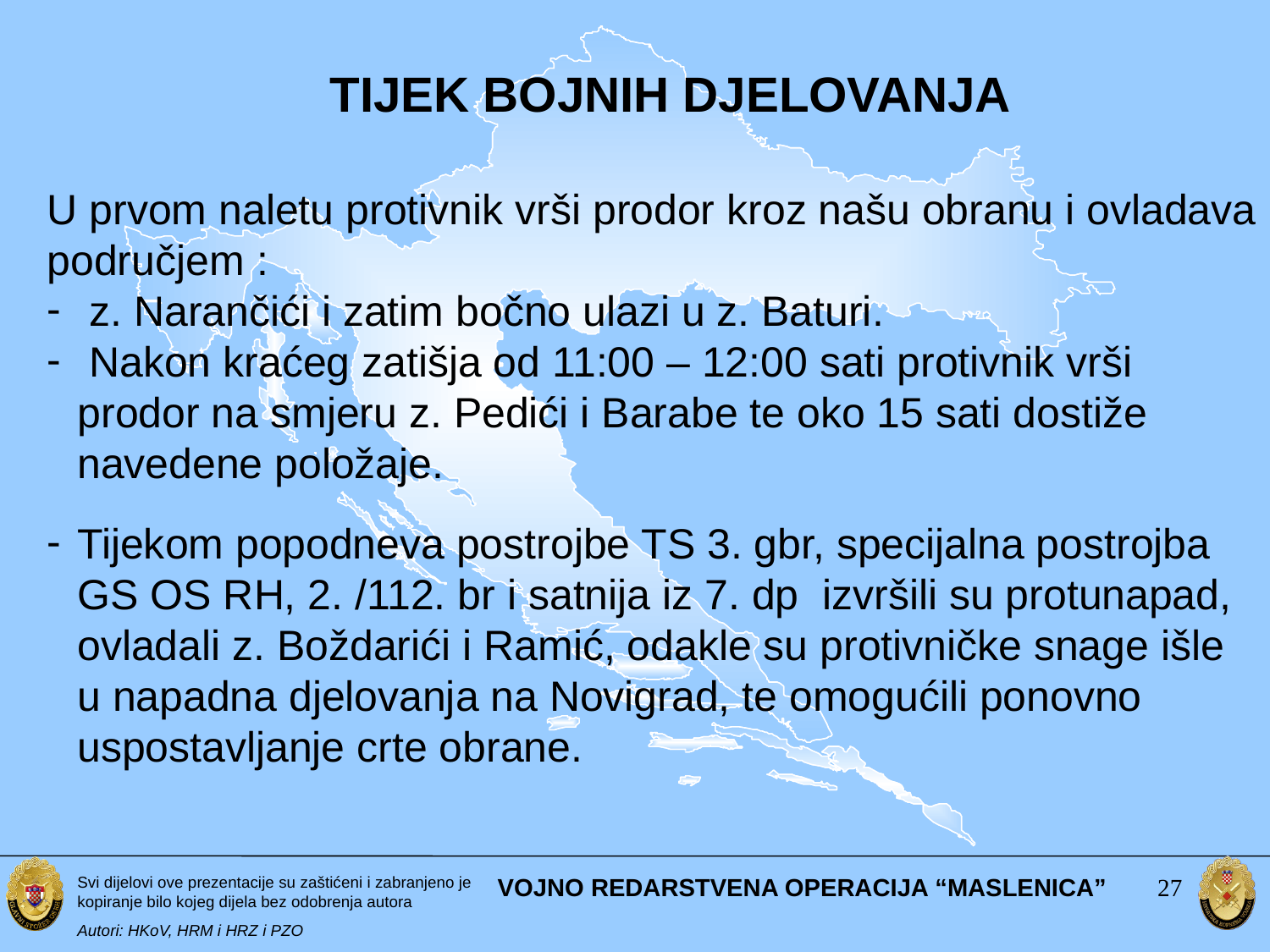

TIJEK BOJNIH DJELOVANJA
U prvom naletu protivnik vrši prodor kroz našu obranu i ovladava područjem :
 z. Narančići i zatim bočno ulazi u z. Baturi.
 Nakon kraćeg zatišja od 11:00 – 12:00 sati protivnik vrši prodor na smjeru z. Pedići i Barabe te oko 15 sati dostiže navedene položaje.

Tijekom popodneva postrojbe TS 3. gbr, specijalna postrojba GS OS RH, 2. /112. br i satnija iz 7. dp  izvršili su protunapad, ovladali z. Boždarići i Ramić, odakle su protivničke snage išle u napadna djelovanja na Novigrad, te omogućili ponovno uspostavljanje crte obrane.
VOJNO REDARSTVENA OPERACIJA “MASLENICA”